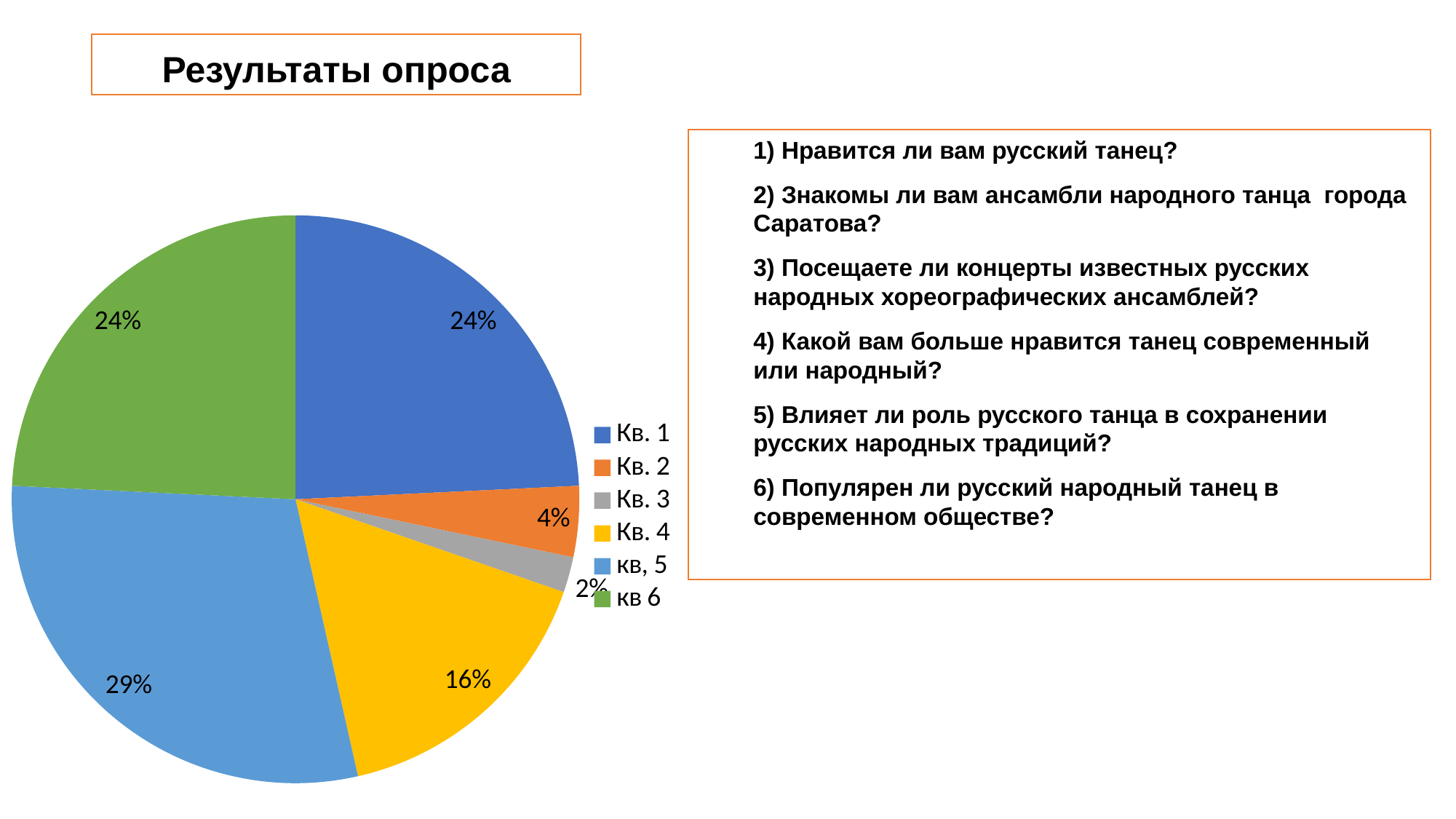

Результаты опроса
1) Нравится ли вам русский танец?
2) Знакомы ли вам ансамбли народного танца  города Саратова?
3) Посещаете ли концерты известных русских народных хореографических ансамблей?
4) Какой вам больше нравится танец современный или народный?
5) Влияет ли роль русского танца в сохранении русских народных традиций?
6) Популярен ли русский народный танец в современном обществе?

### Chart

| Category |
|---|

### Chart

| Category | Продажи |
|---|---|
| Кв. 1 | 0.24 |
| Кв. 2 | 0.04 |
| Кв. 3 | 0.02 |
| Кв. 4 | 0.16 |
| кв, 5 | 0.29 |
| кв 6 | 0.24 |